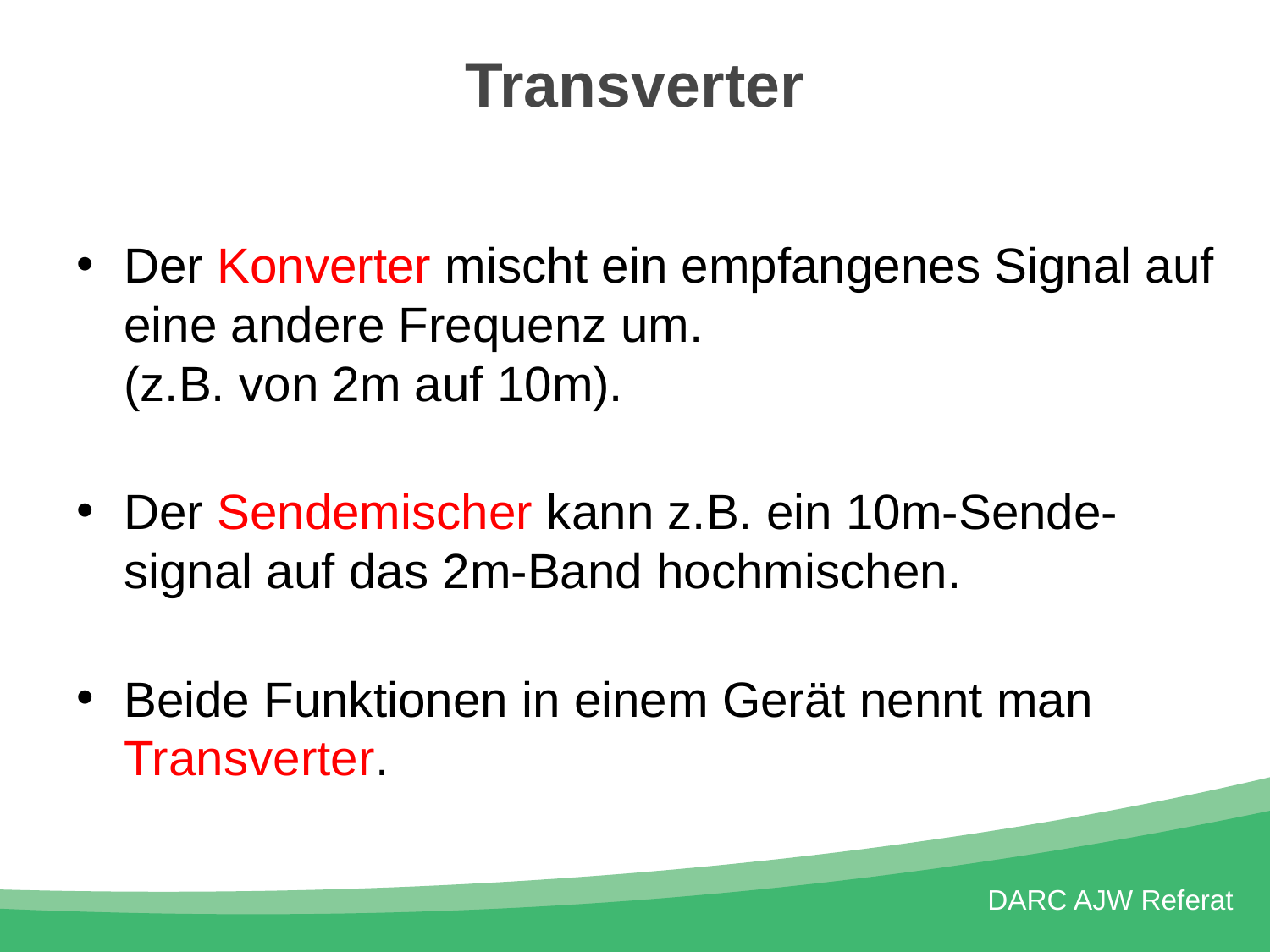

# Transverter

Der Konverter mischt ein empfangenes Signal auf eine andere Frequenz um.
(z.B. von 2m auf 10m).
Der Sendemischer kann z.B. ein 10m-Sende-signal auf das 2m-Band hochmischen.
Beide Funktionen in einem Gerät nennt man Transverter.